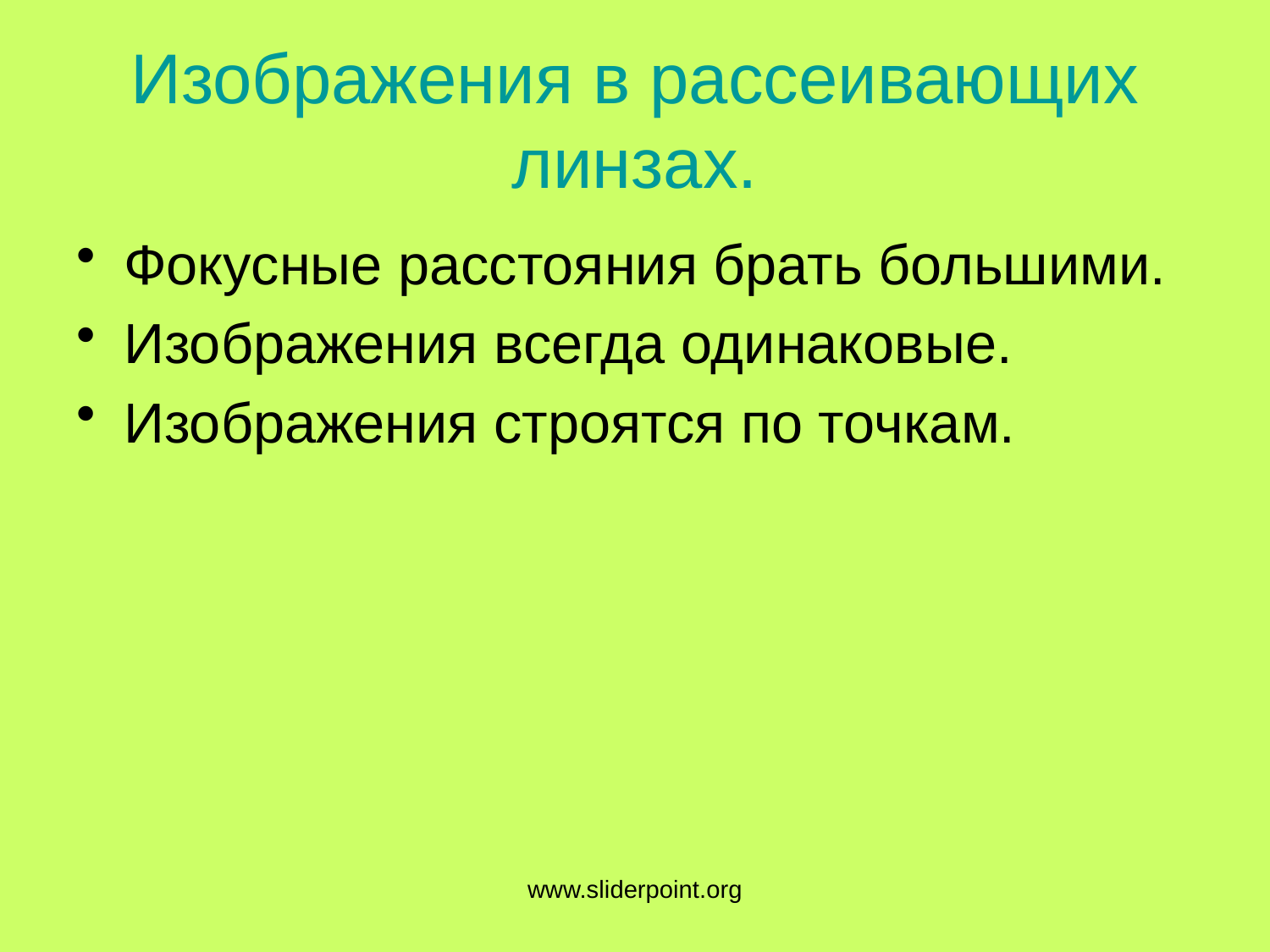

# Изображения в рассеивающих линзах.
Фокусные расстояния брать большими.
Изображения всегда одинаковые.
Изображения строятся по точкам.

www.sliderpoint.org